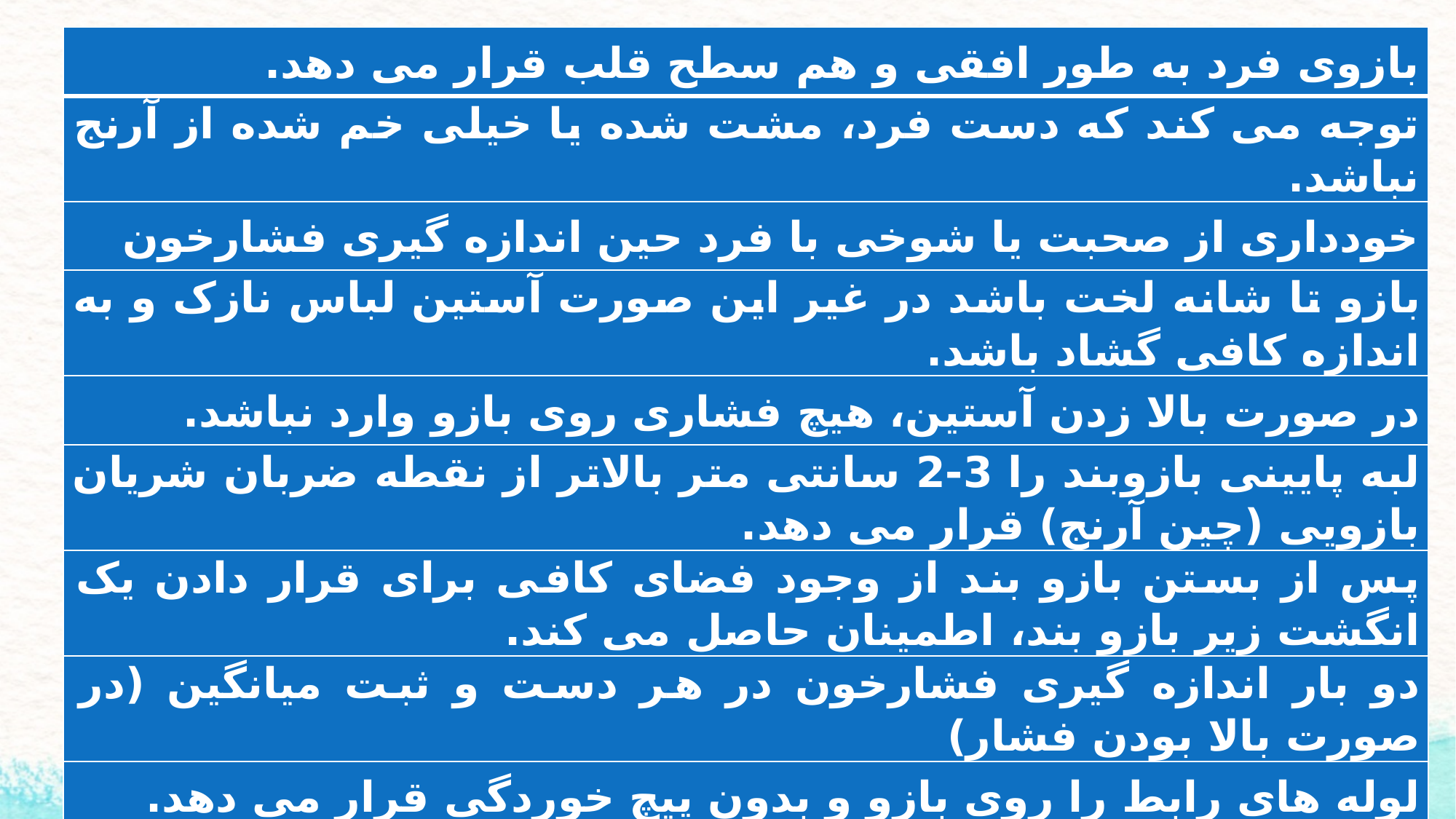

| بازوی فرد به طور افقی و هم سطح قلب قرار می دهد. |
| --- |
| توجه می کند که دست فرد، مشت شده یا خیلی خم شده از آرنج نباشد. |
| خودداری از صحبت یا شوخی با فرد حین اندازه گیری فشارخون |
| بازو تا شانه لخت باشد در غیر این صورت آستین لباس نازک و به اندازه کافی گشاد باشد. |
| در صورت بالا زدن آستین، هیچ فشاری روی بازو وارد نباشد. |
| لبه پایینی بازوبند را 3-2 سانتی متر بالاتر از نقطه ضربان شریان بازویی (چین آرنج) قرار می دهد. |
| پس از بستن بازو بند از وجود فضای کافی برای قرار دادن یک انگشت زیر بازو بند، اطمینان حاصل می کند. |
| دو بار اندازه گیری فشارخون در هر دست و ثبت میانگین (در صورت بالا بودن فشار) |
| لوله های رابط را روی بازو و بدون پیچ خوردگی قرار می دهد. |
| خودداری از گرد نمودن عدد فشارخون و ثبت تا یک رقم اعشار (1/0) |